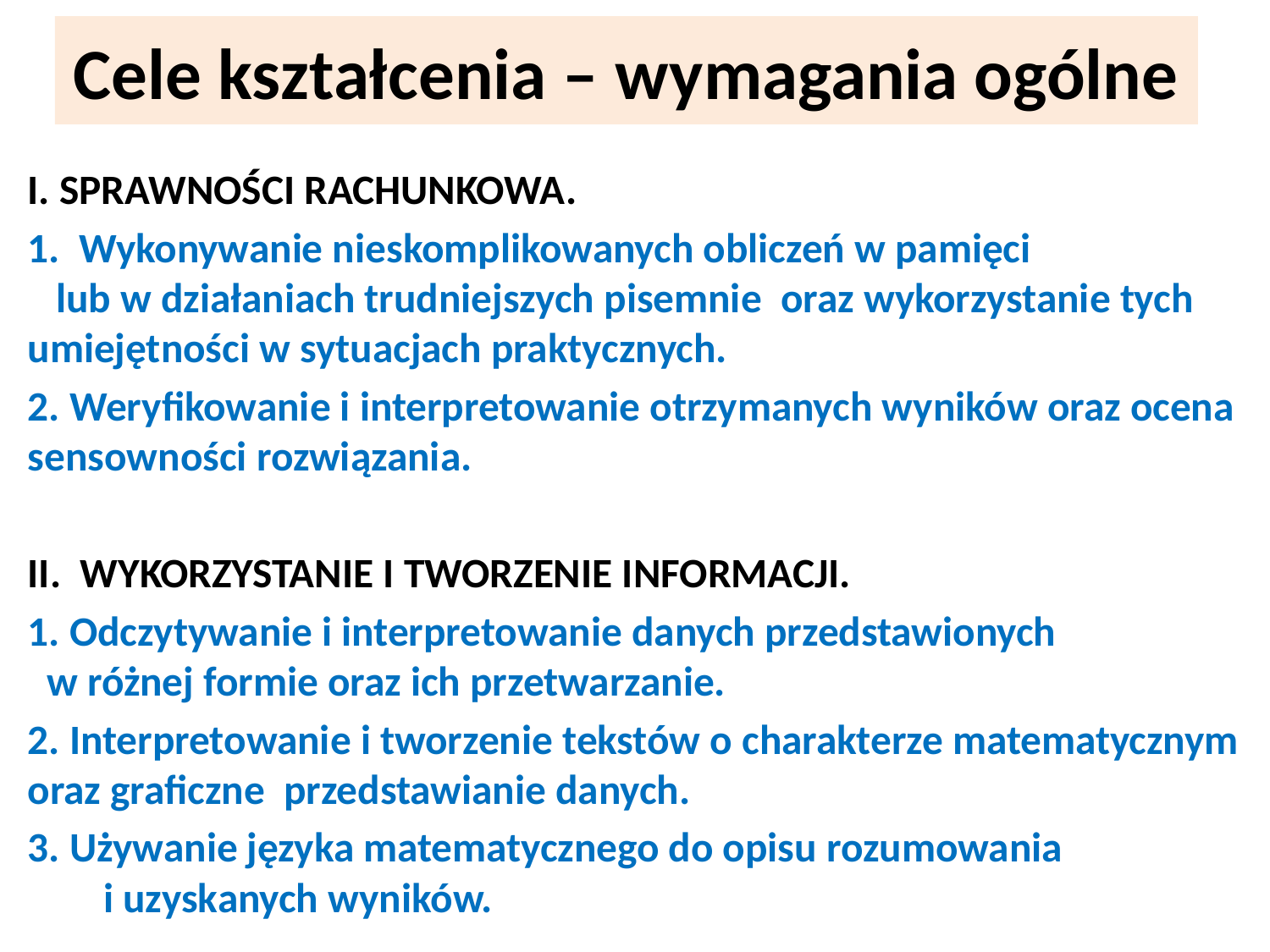

# Cele kształcenia – wymagania ogólne
I. SPRAWNOŚCI RACHUNKOWA.
1.  Wykonywanie nieskomplikowanych obliczeń w pamięci                           lub w działaniach trudniejszych pisemnie  oraz wykorzystanie tych umiejętności w sytuacjach praktycznych.
2. Weryfikowanie i interpretowanie otrzymanych wyników oraz ocena sensowności rozwiązania.

II.  WYKORZYSTANIE I TWORZENIE INFORMACJI.
1. Odczytywanie i interpretowanie danych przedstawionych                        w różnej formie oraz ich przetwarzanie.
2. Interpretowanie i tworzenie tekstów o charakterze matematycznym oraz graficzne  przedstawianie danych.
3. Używanie języka matematycznego do opisu rozumowania                             i uzyskanych wyników.